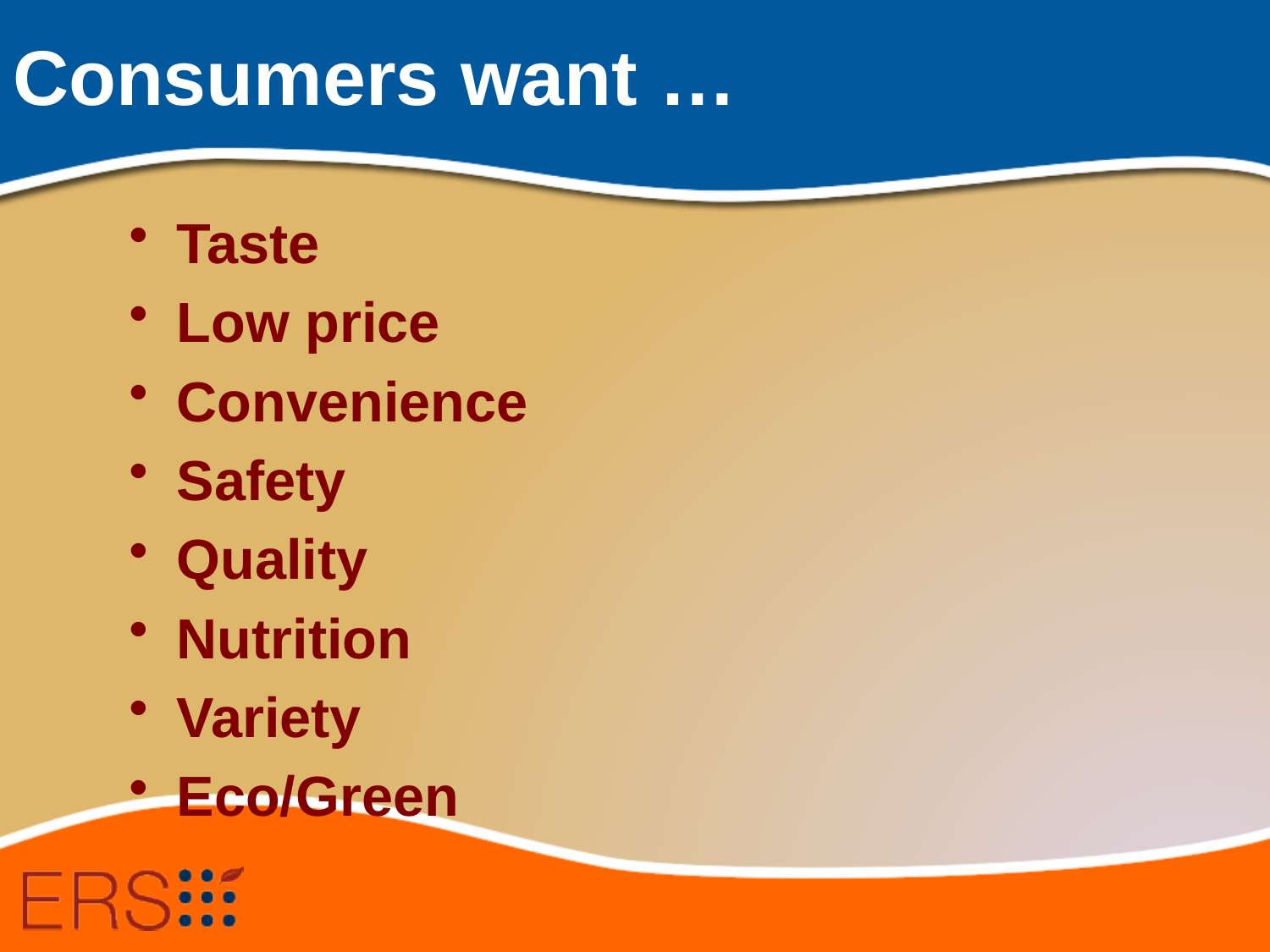

# Consumers want …
Taste
Low price
Convenience
Safety
Quality
Nutrition
Variety
Eco/Green